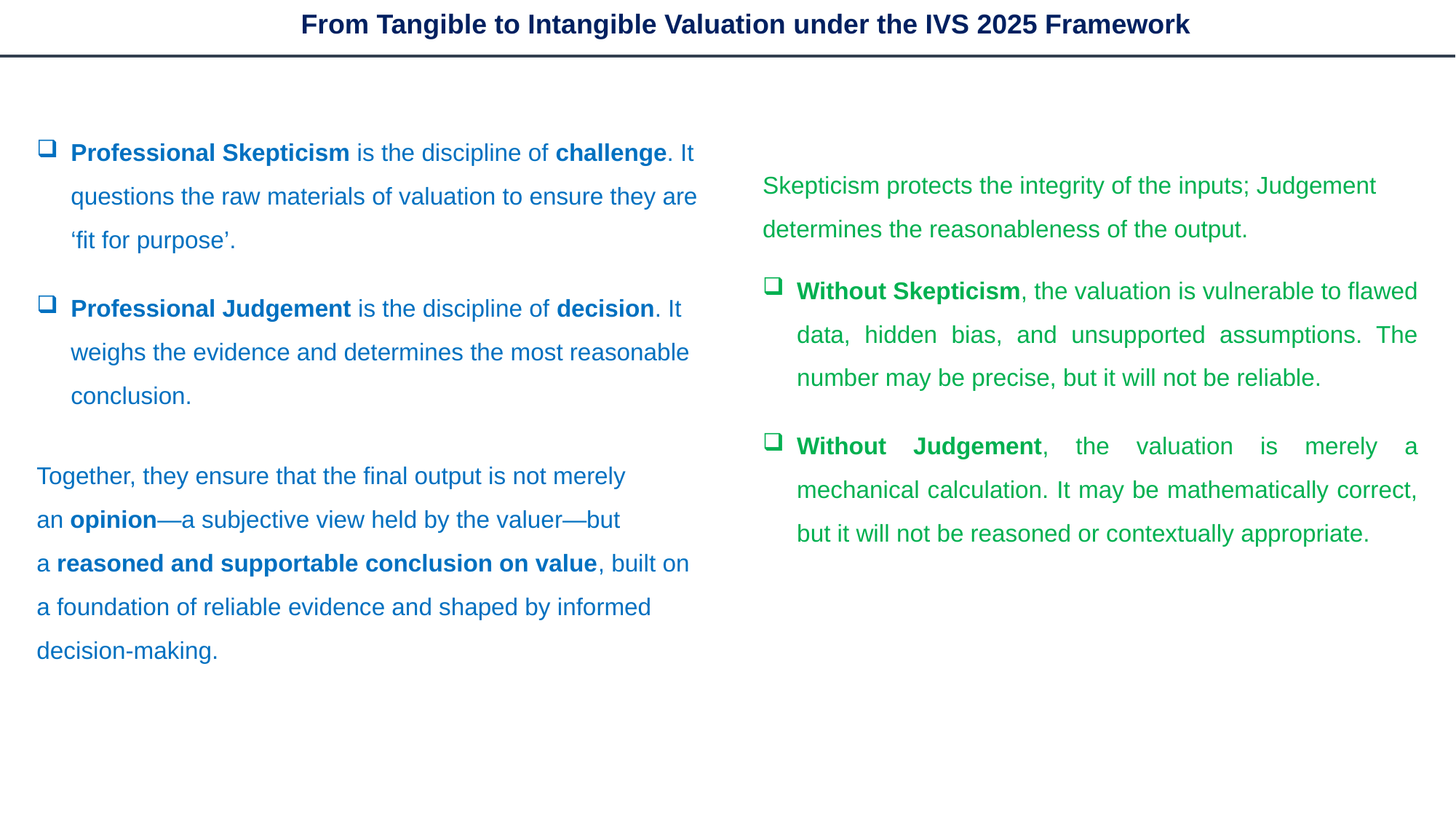

From Tangible to Intangible Valuation under the IVS 2025 Framework
Professional Skepticism is the discipline of challenge. It questions the raw materials of valuation to ensure they are ‘fit for purpose’.
Professional Judgement is the discipline of decision. It weighs the evidence and determines the most reasonable conclusion.
Together, they ensure that the final output is not merely an opinion—a subjective view held by the valuer—but a reasoned and supportable conclusion on value, built on a foundation of reliable evidence and shaped by informed decision-making.
Skepticism protects the integrity of the inputs; Judgement determines the reasonableness of the output.
Without Skepticism, the valuation is vulnerable to flawed data, hidden bias, and unsupported assumptions. The number may be precise, but it will not be reliable.
Without Judgement, the valuation is merely a mechanical calculation. It may be mathematically correct, but it will not be reasoned or contextually appropriate.